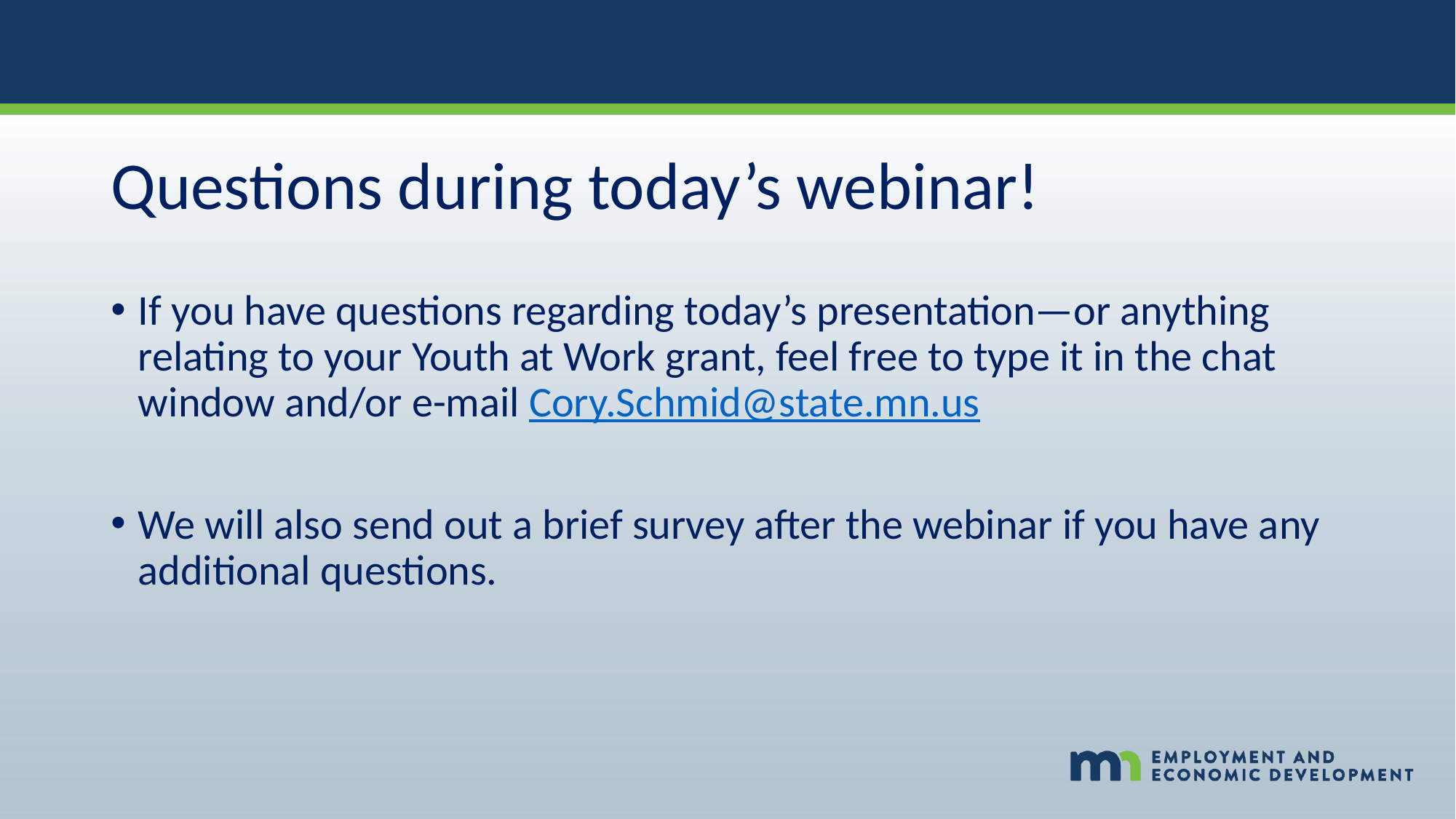

# Questions during today’s webinar!
If you have questions regarding today’s presentation—or anything relating to your Youth at Work grant, feel free to type it in the chat window and/or e-mail Cory.Schmid@state.mn.us

We will also send out a brief survey after the webinar if you have any additional questions.